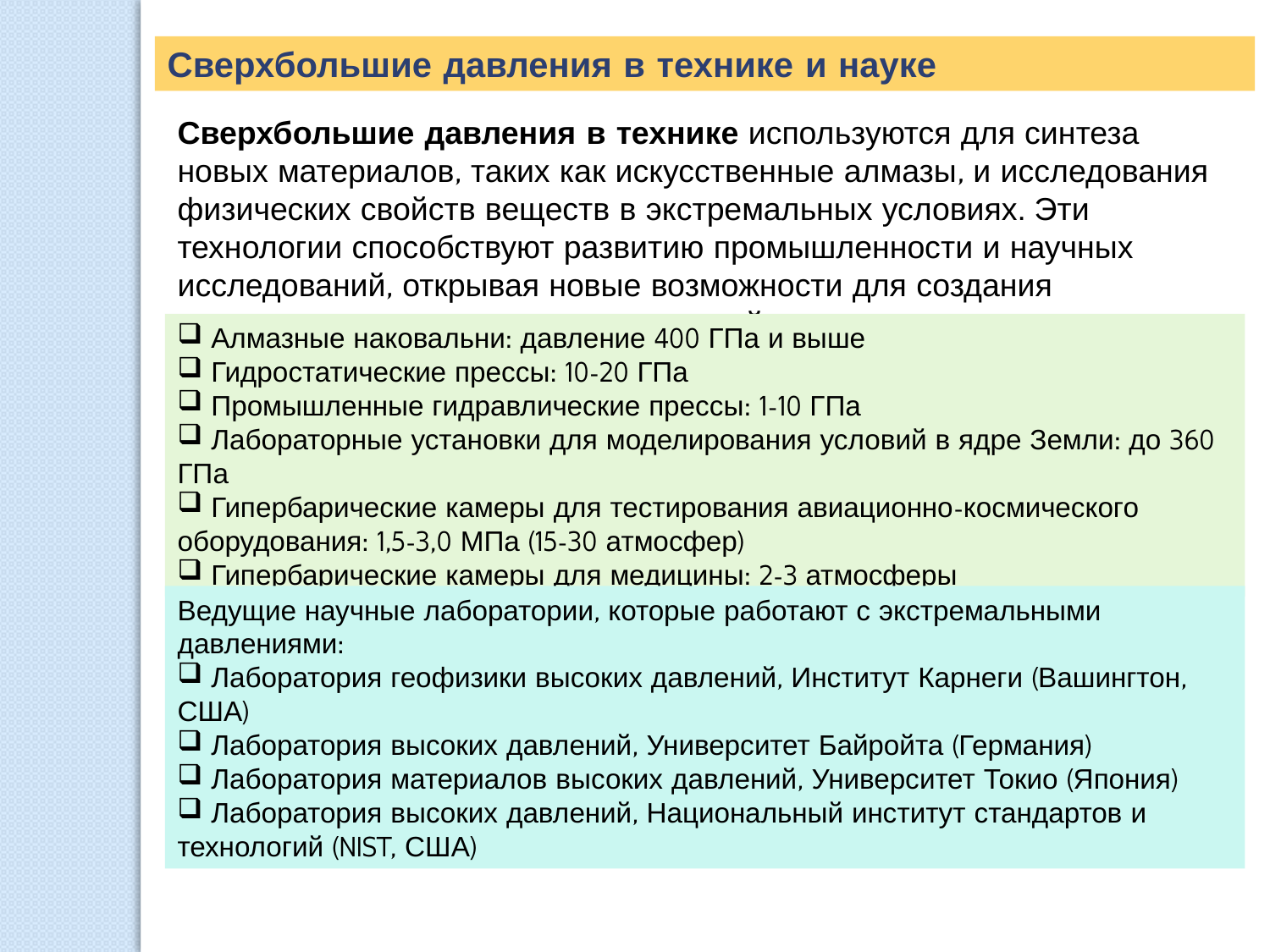

Сверхбольшие давления в технике и науке
Сверхбольшие давления в технике используются для синтеза новых материалов, таких как искусственные алмазы, и исследования физических свойств веществ в экстремальных условиях. Эти технологии способствуют развитию промышленности и научных исследований, открывая новые возможности для создания инновационных материалов и решений.
 Алмазные наковальни: давление 400 ГПа и выше
 Гидростатические прессы: 10-20 ГПа
 Промышленные гидравлические прессы: 1-10 ГПа
 Лабораторные установки для моделирования условий в ядре Земли: до 360 ГПа
 Гипербарические камеры для тестирования авиационно-космического оборудования: 1,5-3,0 МПа (15-30 атмосфер)
 Гипербарические камеры для медицины: 2-3 атмосферы
Ведущие научные лаборатории, которые работают с экстремальными  давлениями:
 Лаборатория геофизики высоких давлений, Институт Карнеги (Вашингтон, США)
 Лаборатория высоких давлений, Университет Байройта (Германия)
 Лаборатория материалов высоких давлений, Университет Токио (Япония)
 Лаборатория высоких давлений, Национальный институт стандартов и технологий (NIST, США)